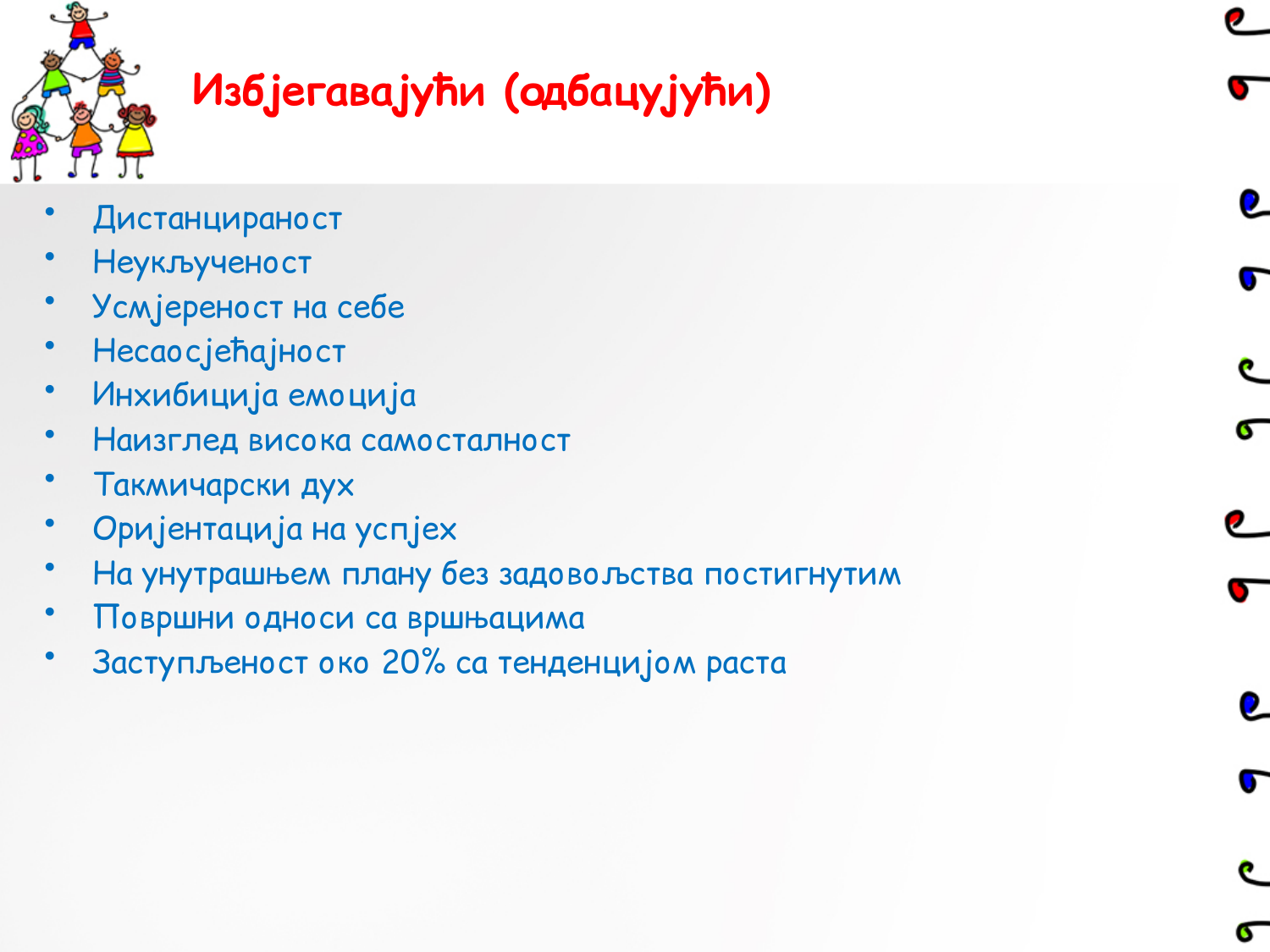

# Избјегавајући (одбацујући)
Дистанцираност
Неукљученост
Усмјереност на себе
Несаосјећајност
Инхибиција емоција
Наизглед висока самосталност
Такмичарски дух
Оријентација на успјех
На унутрашњем плану без задовољства постигнутим
Површни односи са вршњацима
Заступљеност око 20% са тенденцијом раста